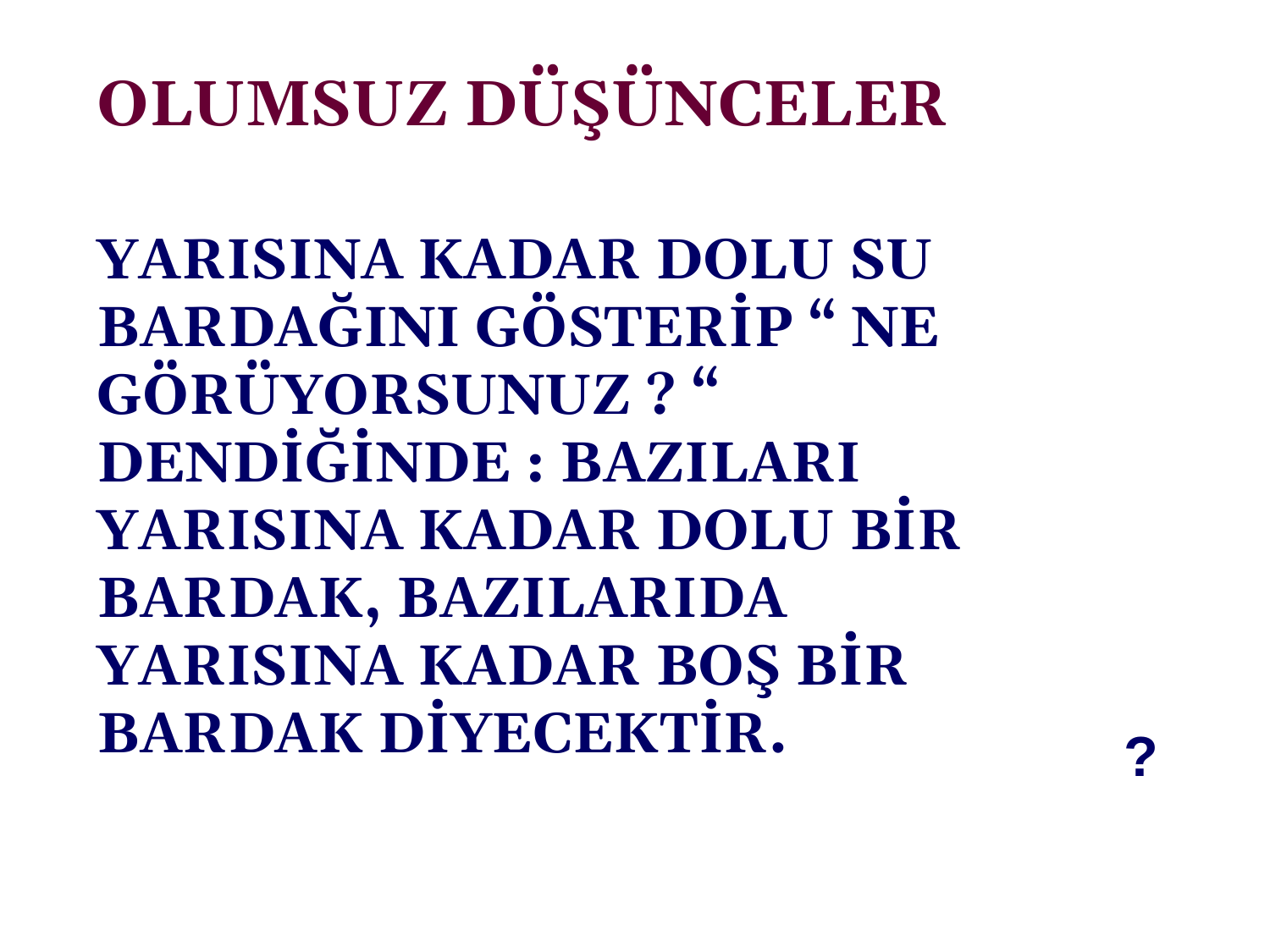

OLUMSUZ DÜŞÜNCELER
YARISINA KADAR DOLU SU BARDAĞINI GÖSTERİP “ NE GÖRÜYORSUNUZ ? “
DENDİĞİNDE : BAZILARI YARISINA KADAR DOLU BİR BARDAK, BAZILARIDA
YARISINA KADAR BOŞ BİR BARDAK DİYECEKTİR.
?